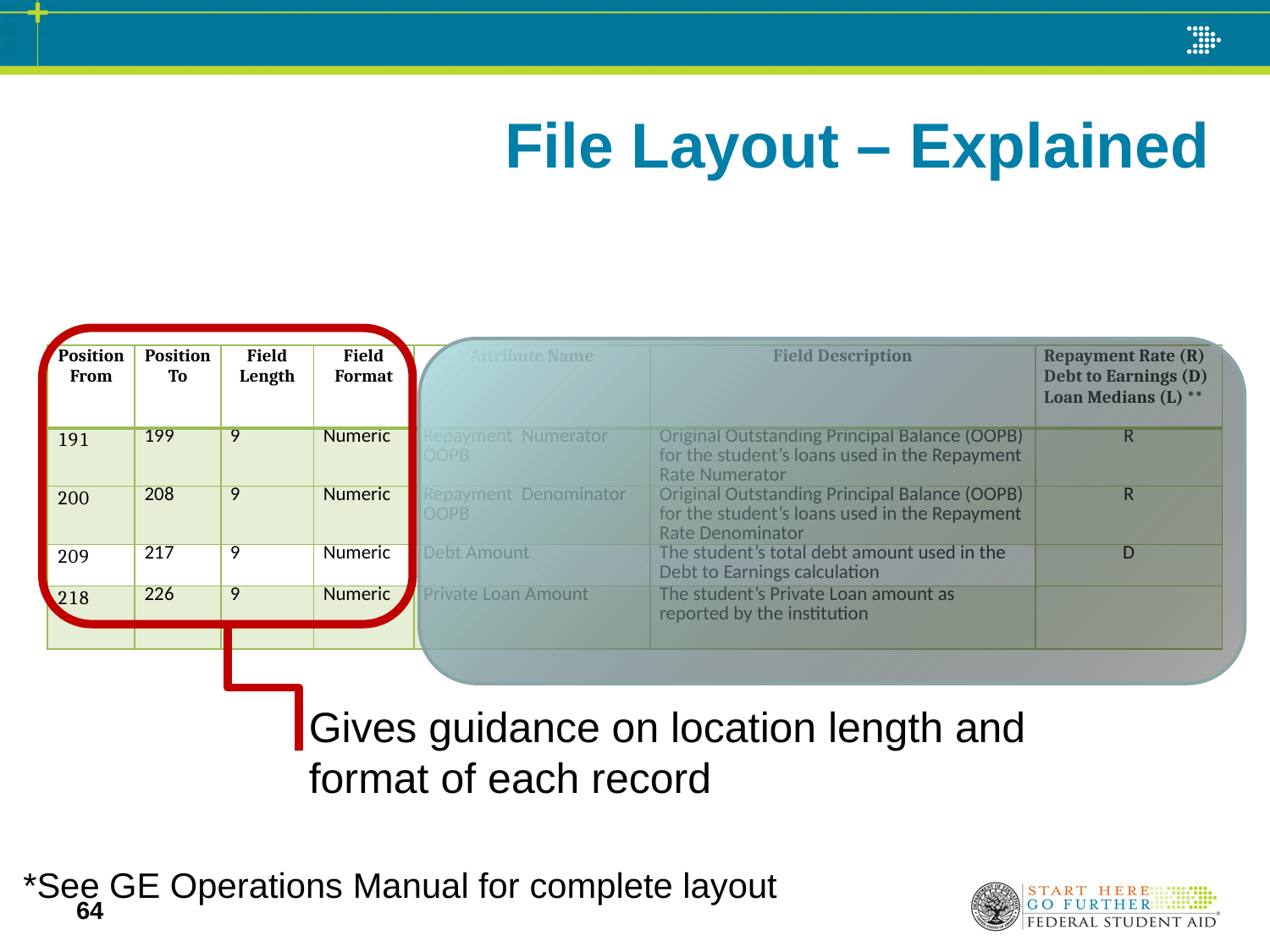

# File Layout – Explained

| Position From | Position To | Field Length | Field Format | Attribute Name | Field Description | Repayment Rate (R) Debt to Earnings (D) Loan Medians (L) \*\* |
| --- | --- | --- | --- | --- | --- | --- |
| 191 | 199 | 9 | Numeric | Repayment Numerator OOPB | Original Outstanding Principal Balance (OOPB) for the student’s loans used in the Repayment Rate Numerator | R |
| 200 | 208 | 9 | Numeric | Repayment Denominator OOPB | Original Outstanding Principal Balance (OOPB) for the student’s loans used in the Repayment Rate Denominator | R |
| 209 | 217 | 9 | Numeric | Debt Amount | The student’s total debt amount used in the Debt to Earnings calculation | D |
| 218 | 226 | 9 | Numeric | Private Loan Amount | The student’s Private Loan amount as reported by the institution |  |
Gives guidance on location length and format of each record
*See GE Operations Manual for complete layout
64